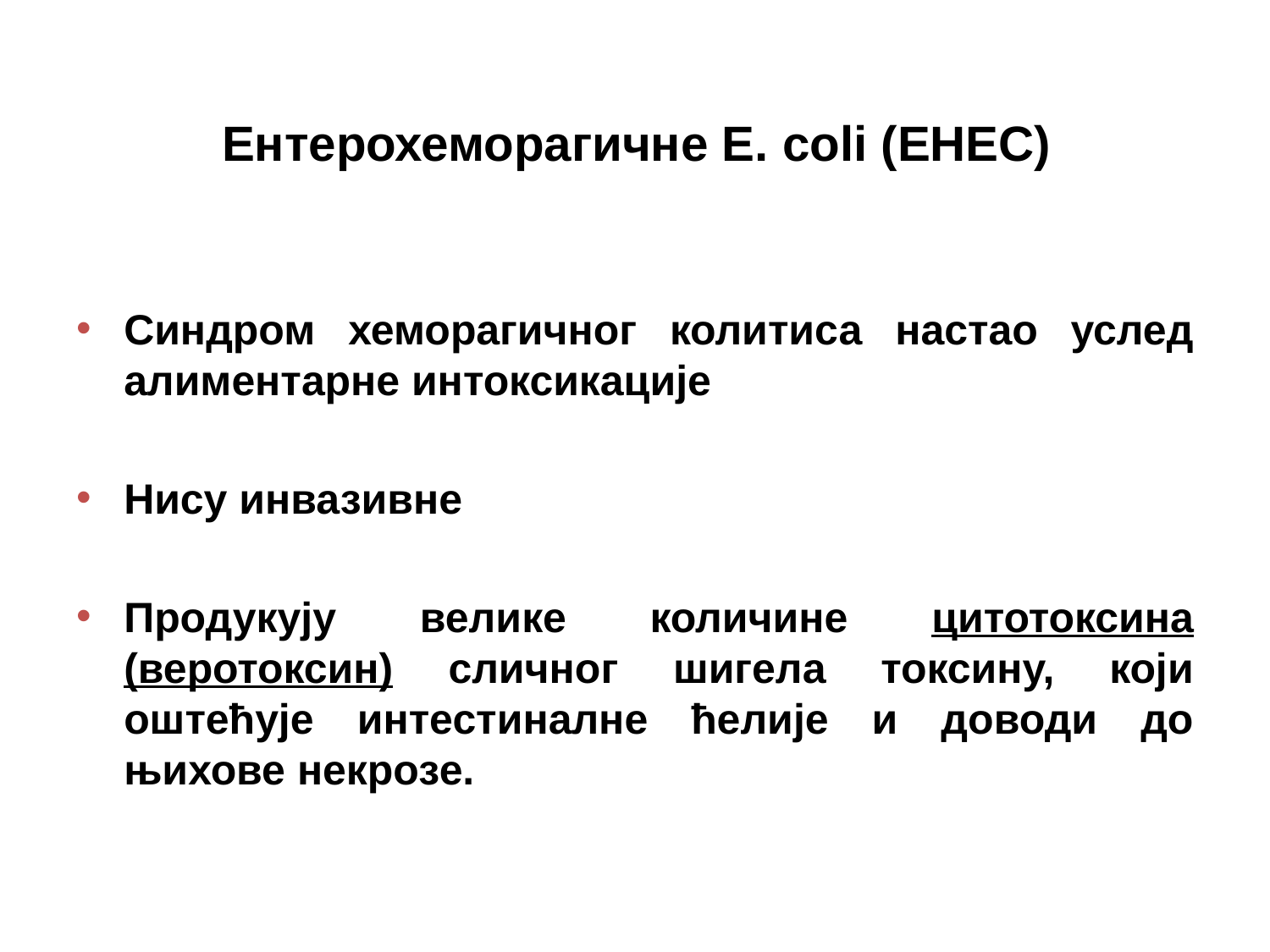

# Ентерохеморагичне E. coli (EHEC)
Синдром хеморагичног колитиса настао услед алиментарне интоксикације

Нису инвазивне

Продукују велике количине цитотоксина (веротоксин) сличног шигела токсину, који оштећује интестиналне ћелије и доводи до њихове некрозе.